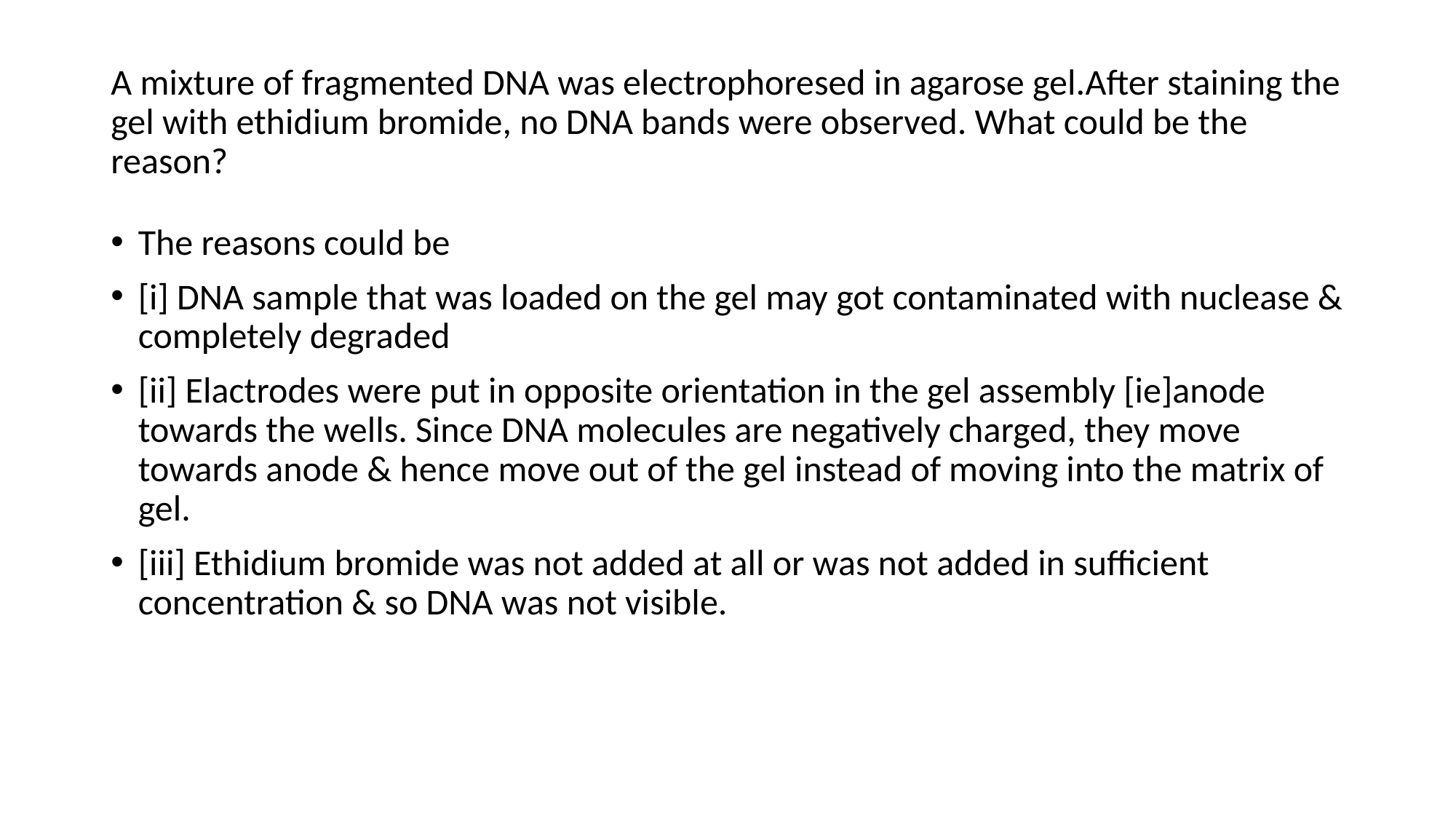

# A mixture of fragmented DNA was electrophoresed in agarose gel.After staining the gel with ethidium bromide, no DNA bands were observed. What could be the reason?
The reasons could be
[i] DNA sample that was loaded on the gel may got contaminated with nuclease & completely degraded
[ii] Elactrodes were put in opposite orientation in the gel assembly [ie]anode towards the wells. Since DNA molecules are negatively charged, they move towards anode & hence move out of the gel instead of moving into the matrix of gel.
[iii] Ethidium bromide was not added at all or was not added in sufficient concentration & so DNA was not visible.